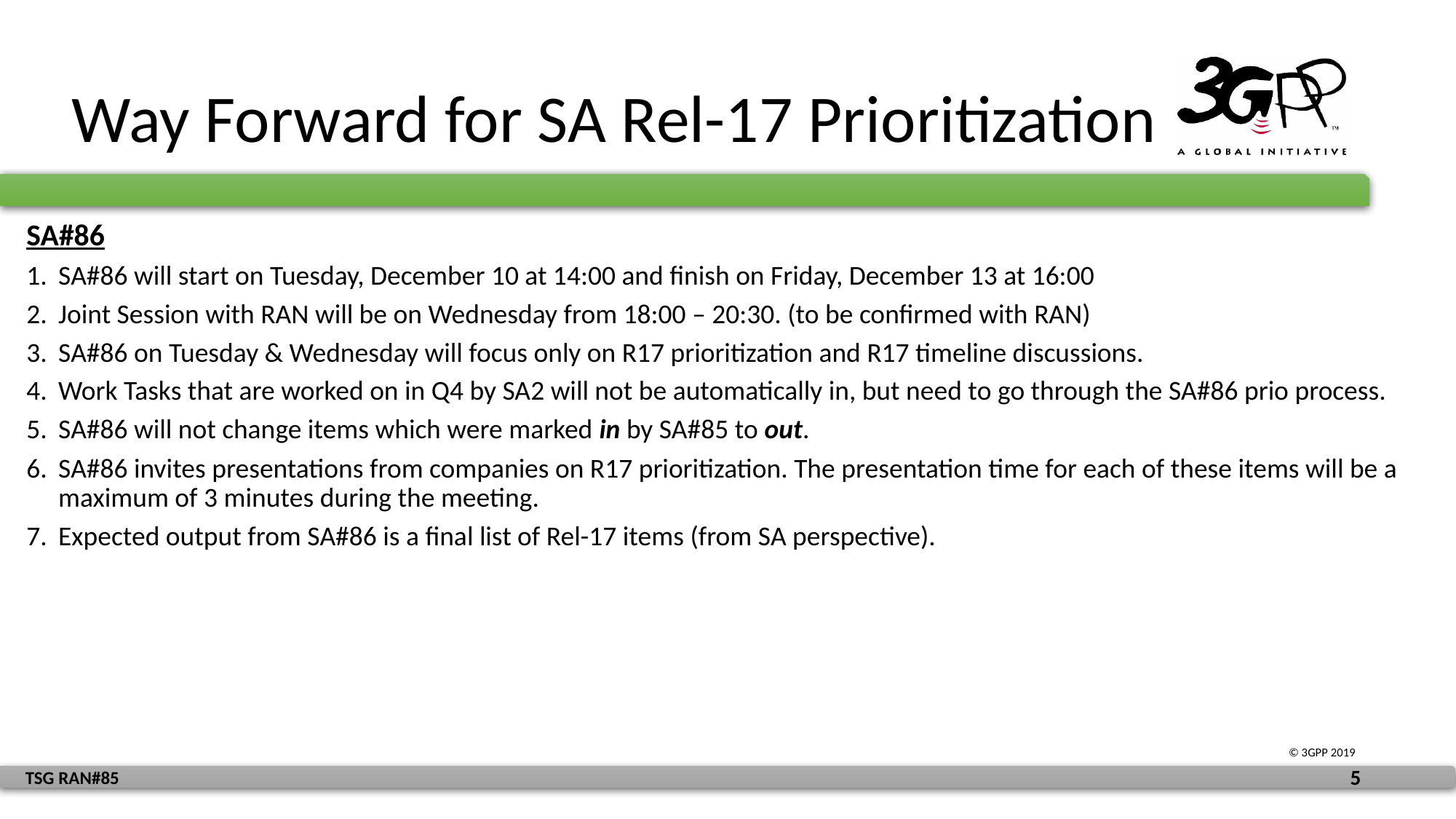

# Way Forward for SA Rel-17 Prioritization
SA#86
SA#86 will start on Tuesday, December 10 at 14:00 and finish on Friday, December 13 at 16:00
Joint Session with RAN will be on Wednesday from 18:00 – 20:30. (to be confirmed with RAN)
SA#86 on Tuesday & Wednesday will focus only on R17 prioritization and R17 timeline discussions.
Work Tasks that are worked on in Q4 by SA2 will not be automatically in, but need to go through the SA#86 prio process.
SA#86 will not change items which were marked in by SA#85 to out.
SA#86 invites presentations from companies on R17 prioritization. The presentation time for each of these items will be a maximum of 3 minutes during the meeting.
Expected output from SA#86 is a final list of Rel-17 items (from SA perspective).